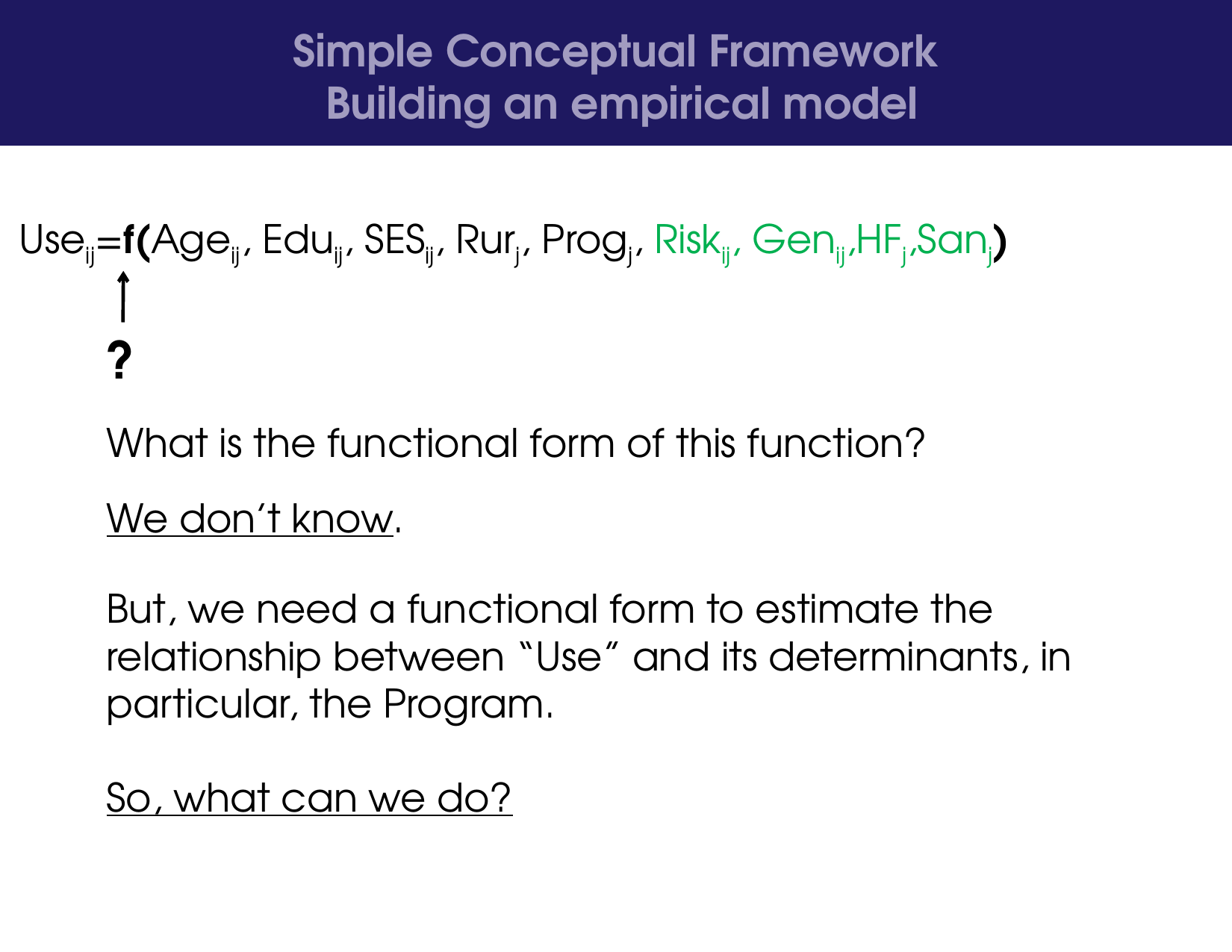

Simple Conceptual Framework
 Building an empirical model
Useij=f(Ageij, Eduij, SESij, Rurj, Progj, Riskij, Genij,HFj,Sanj)
?

What is the functional form of this function?

We don’t know.

But, we need a functional form to estimate the relationship between “Use” and its determinants, in particular, the Program.

So, what can we do?